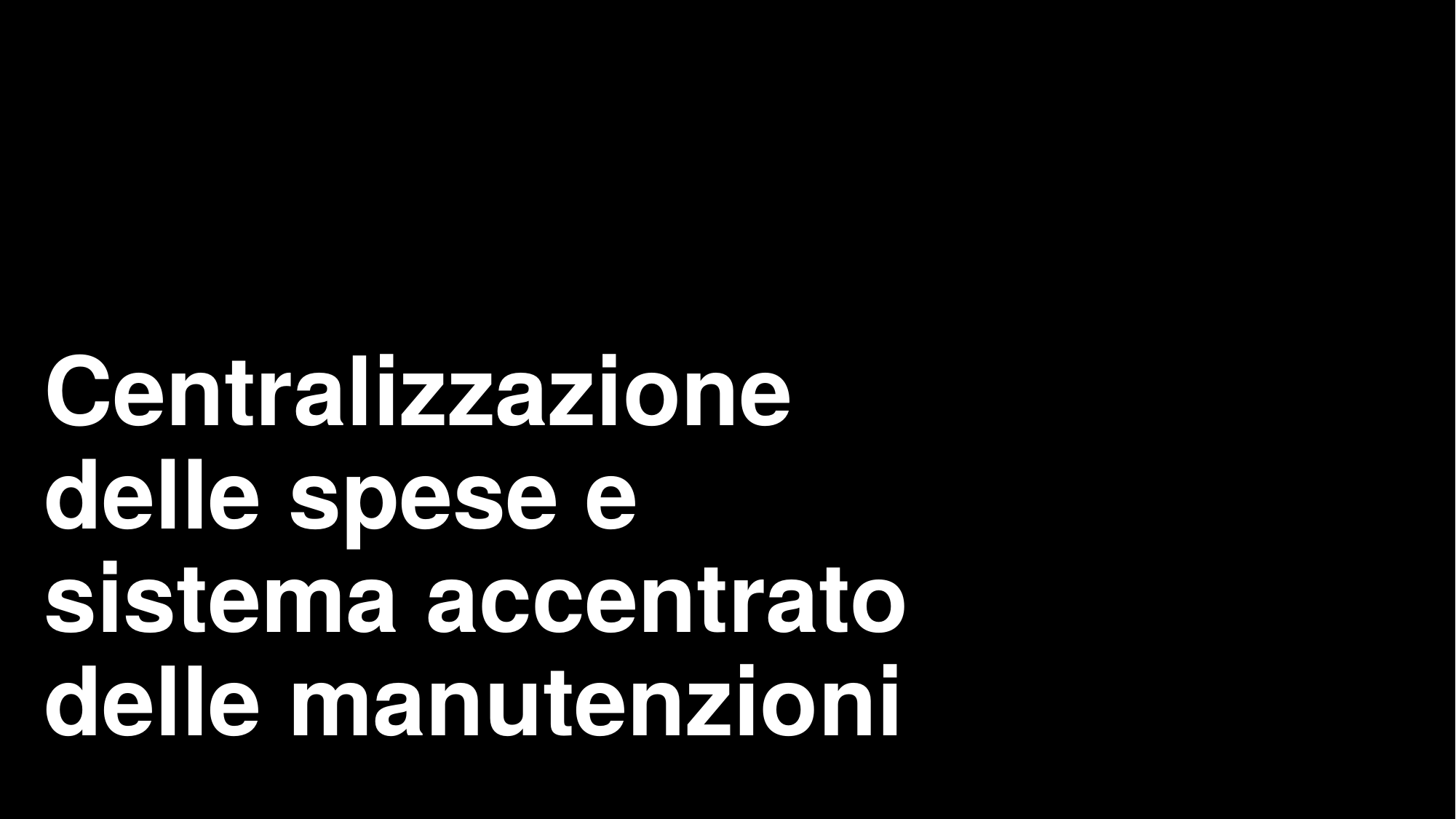

# Centralizzazione delle spese e sistema accentrato delle manutenzioni